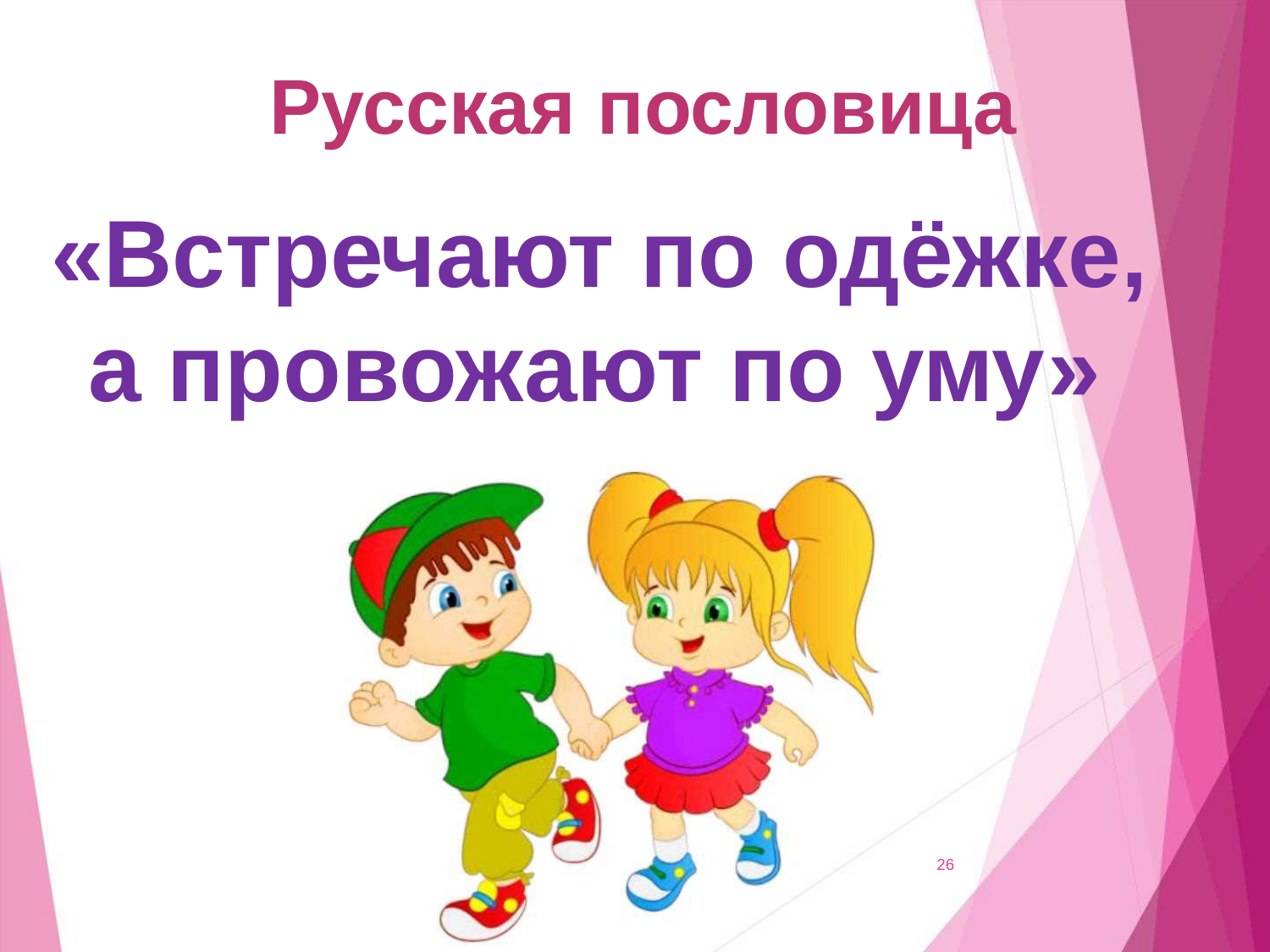

Русская пословица
«Встречают по одёжке,
а провожают по уму»
26